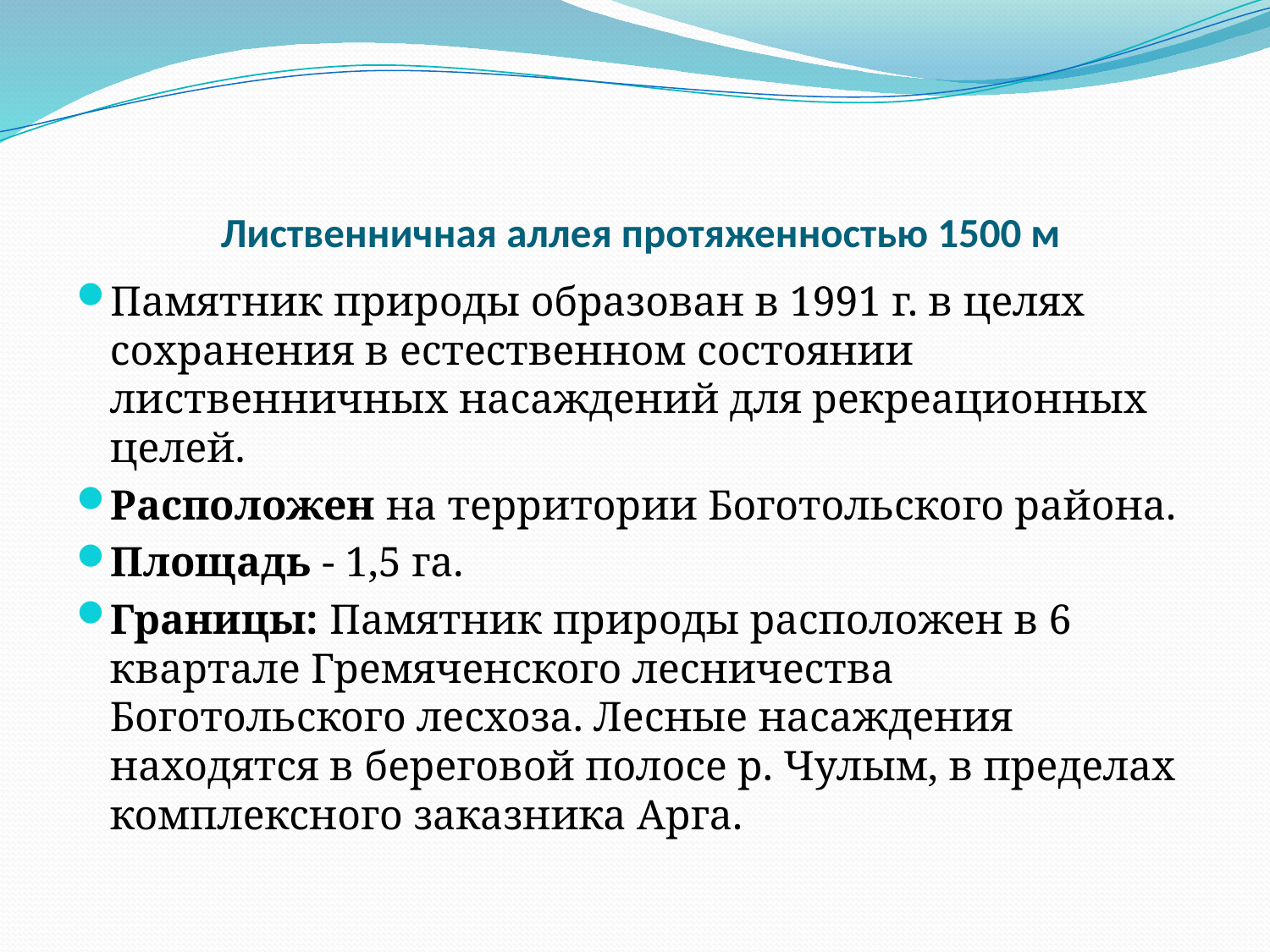

# Лиственничная аллея протяженностью 1500 м
Памятник природы образован в 1991 г. в целях сохранения в естественном состоянии лиственничных насаждений для рекреационных целей.
Расположен на территории Боготольского района.
Площадь - 1,5 га.
Границы: Памятник природы расположен в 6 квартале Гремяченского лесничества Боготольского лесхоза. Лесные насаждения находятся в береговой полосе р. Чулым, в пределах комплексного заказника Арга.